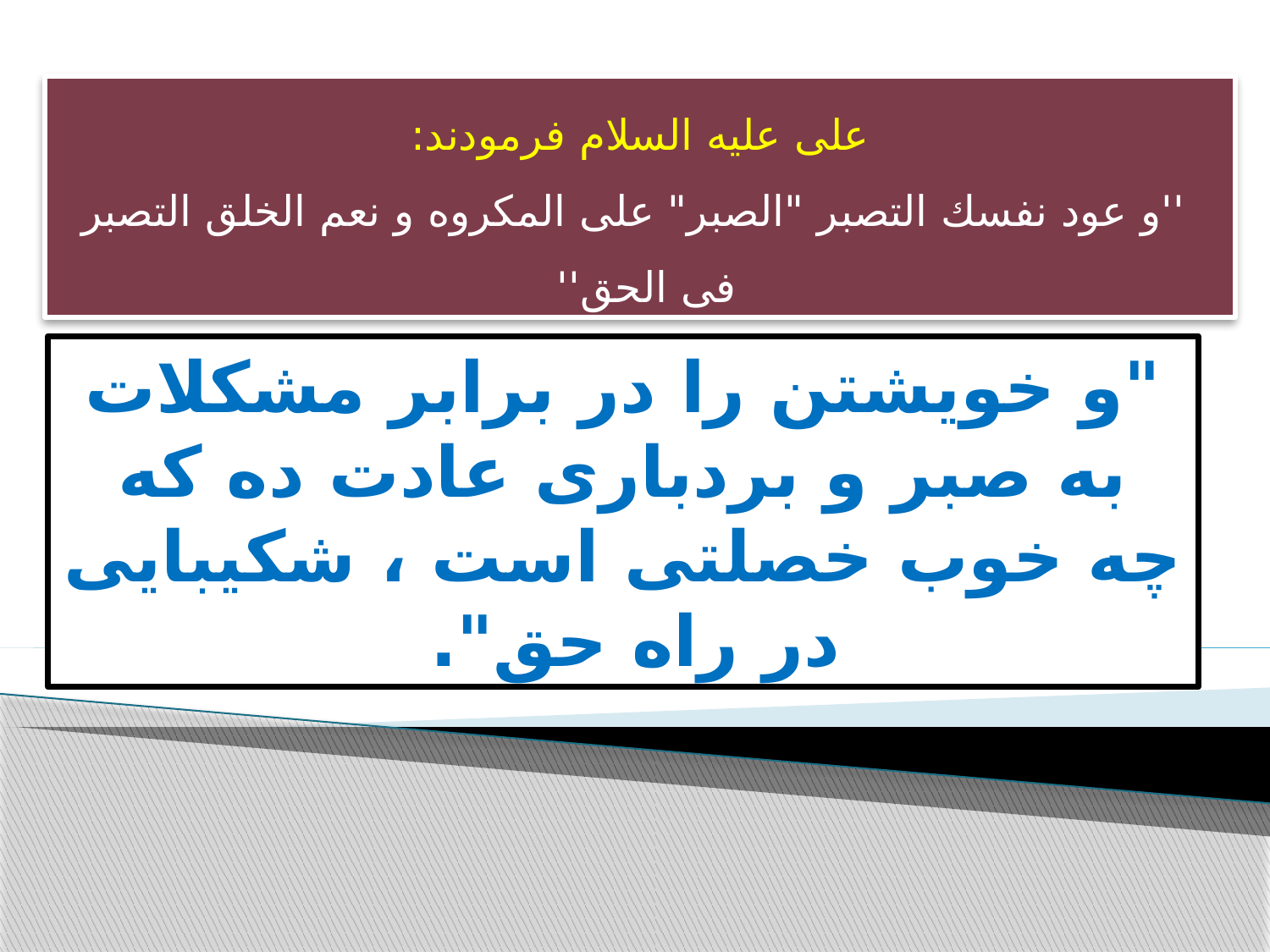

على عليه السلام فرمودند:
 ''و عود نفسك التصبر "الصبر" على المكروه و نعم الخلق التصبر فى الحق''
"و خويشتن را در برابر مشكلات به صبر و بردبارى عادت ده كه چه خوب خصلتى است ، شكيبايى در راه حق".